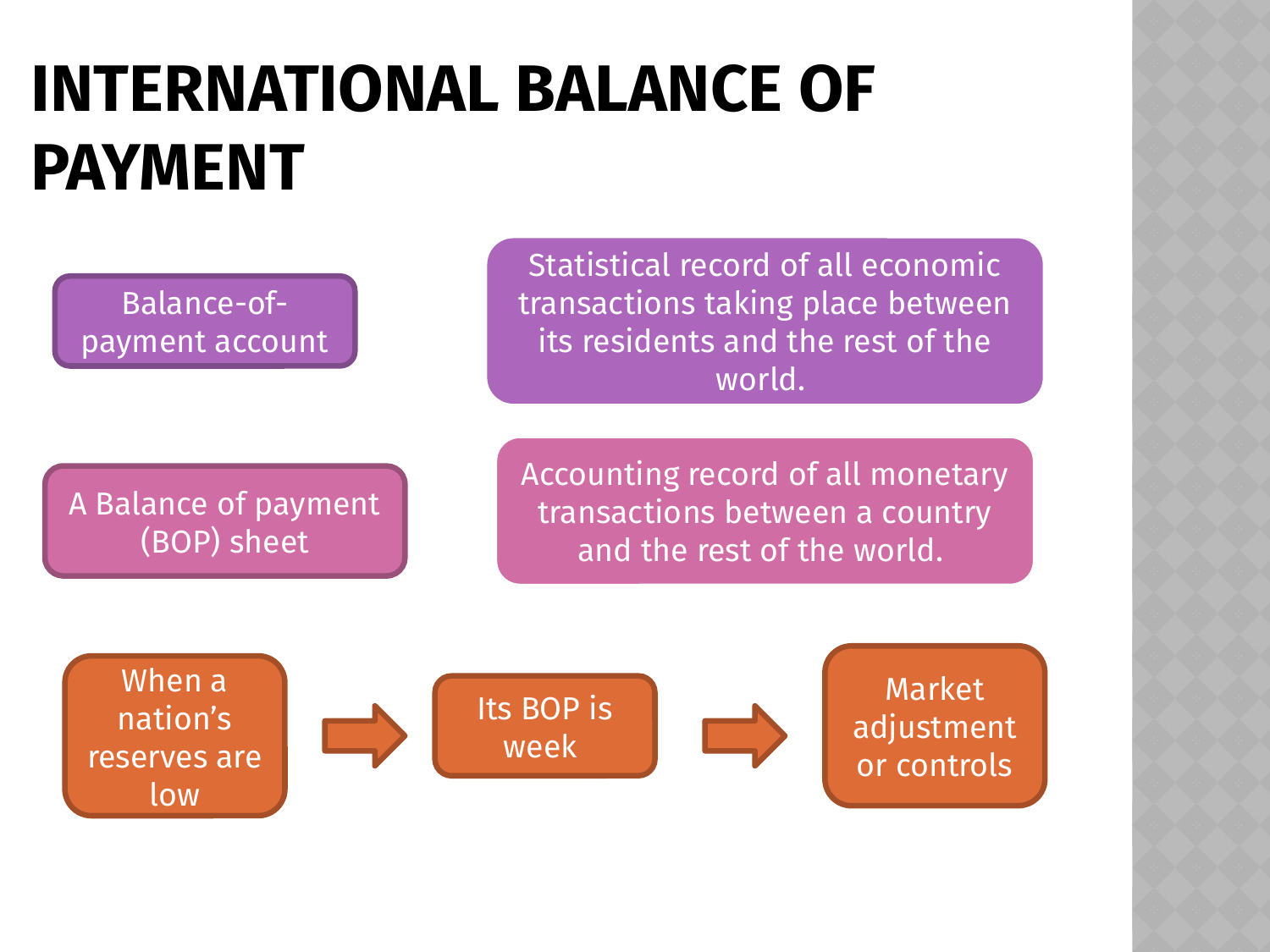

# International balance of payment
Statistical record of all economic transactions taking place between its residents and the rest of the world.
Balance-of-payment account
Accounting record of all monetary transactions between a country and the rest of the world.
A Balance of payment (BOP) sheet
Market adjustment or controls
When a nation’s reserves are low
Its BOP is week